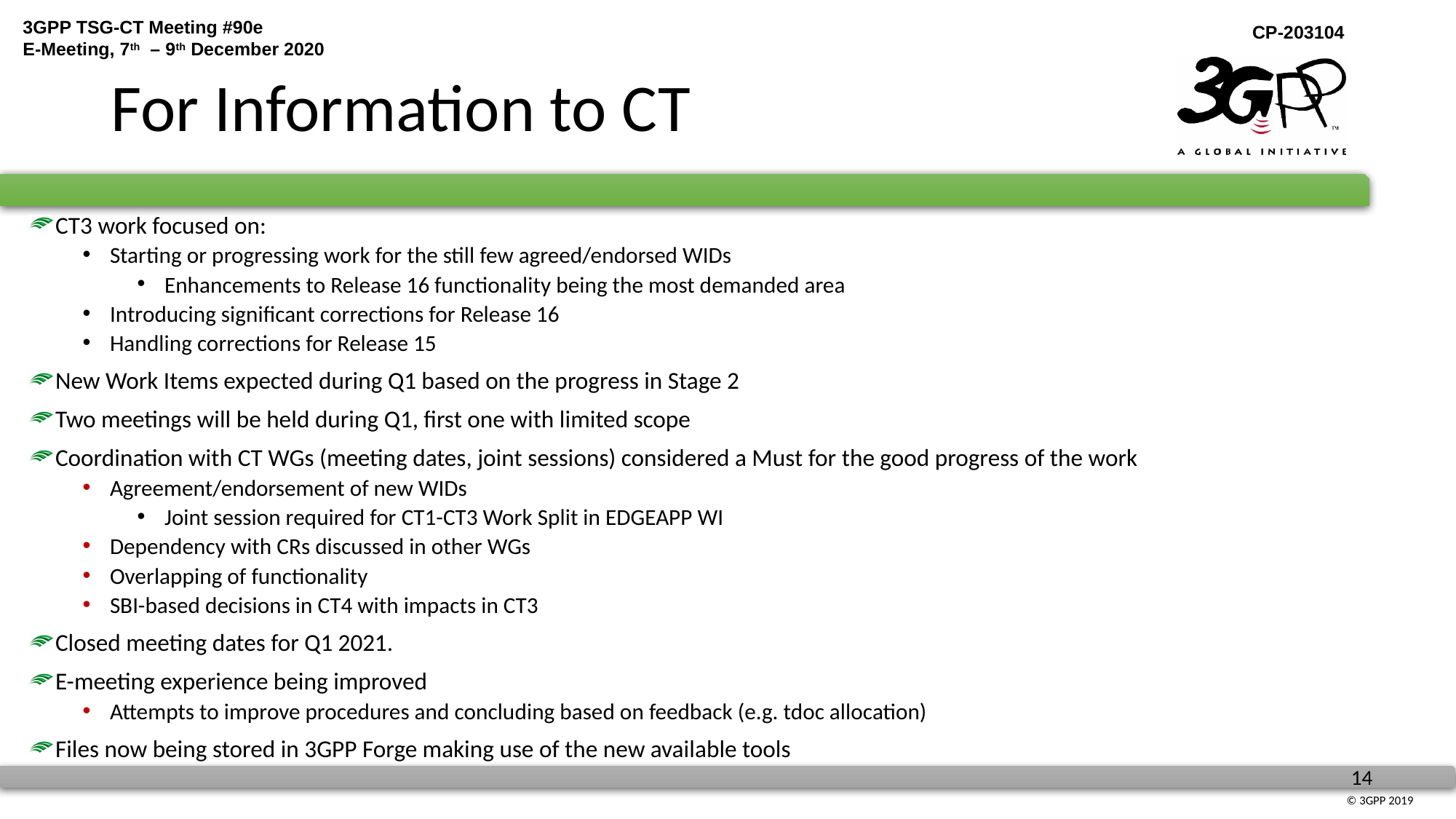

# For Information to CT
CT3 work focused on:
Starting or progressing work for the still few agreed/endorsed WIDs
Enhancements to Release 16 functionality being the most demanded area
Introducing significant corrections for Release 16
Handling corrections for Release 15
New Work Items expected during Q1 based on the progress in Stage 2
Two meetings will be held during Q1, first one with limited scope
Coordination with CT WGs (meeting dates, joint sessions) considered a Must for the good progress of the work
Agreement/endorsement of new WIDs
Joint session required for CT1-CT3 Work Split in EDGEAPP WI
Dependency with CRs discussed in other WGs
Overlapping of functionality
SBI-based decisions in CT4 with impacts in CT3
Closed meeting dates for Q1 2021.
E-meeting experience being improved
Attempts to improve procedures and concluding based on feedback (e.g. tdoc allocation)
Files now being stored in 3GPP Forge making use of the new available tools